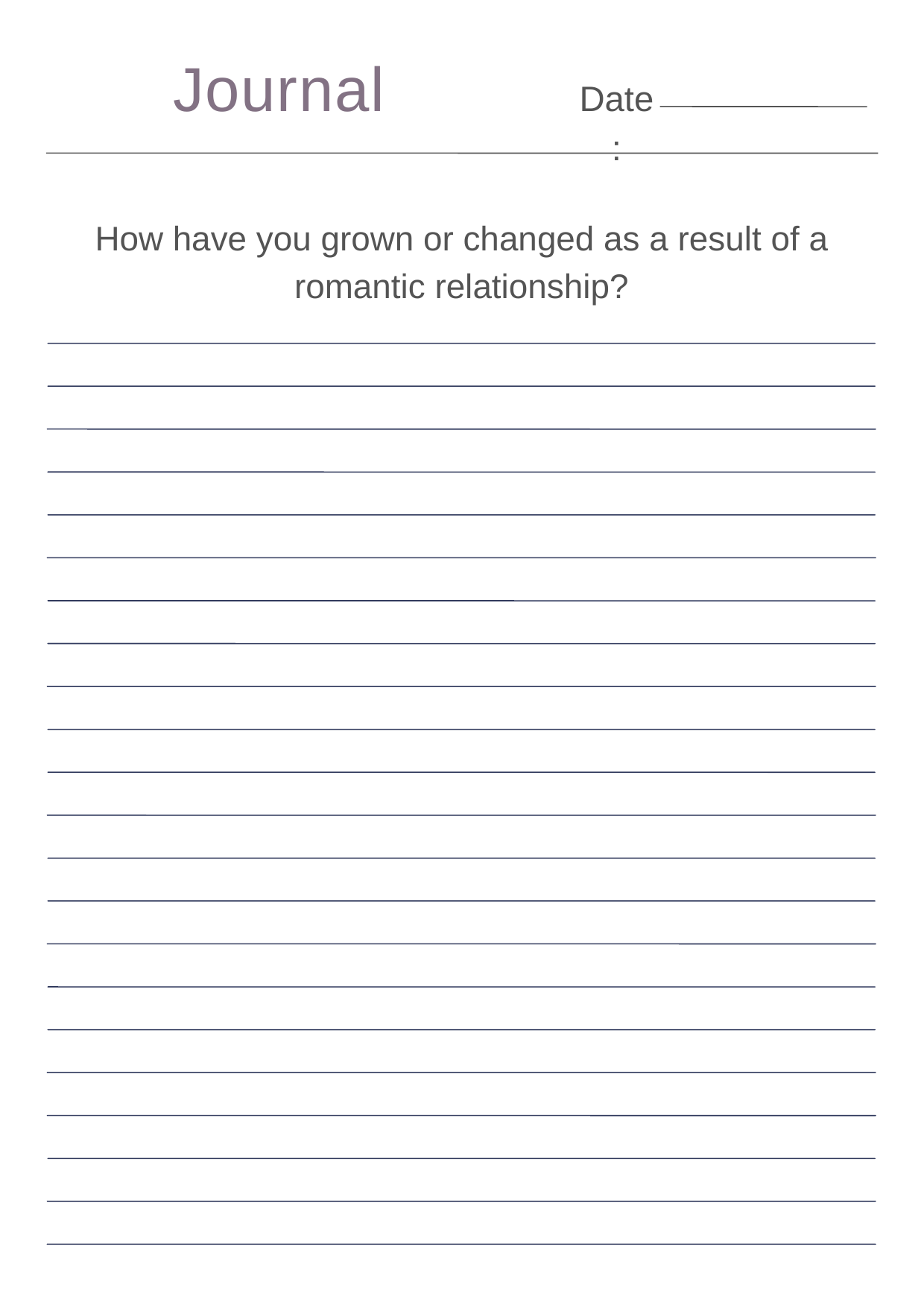

Journal
Date:

How have you grown or changed as a result of a romantic relationship?